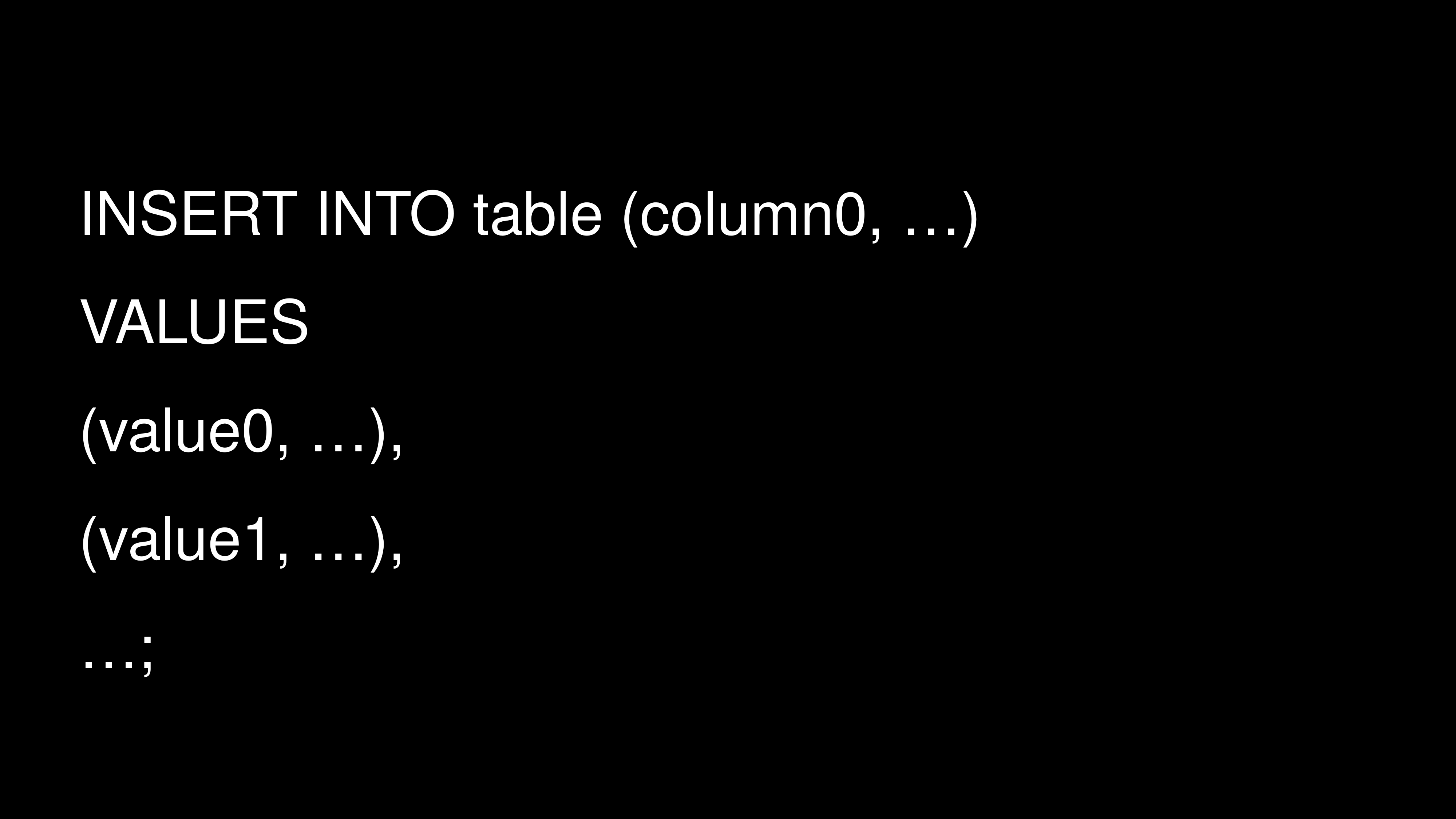

INSERT INTO table (column0, …)
VALUES
(value0, …),
(value1, …),
…;